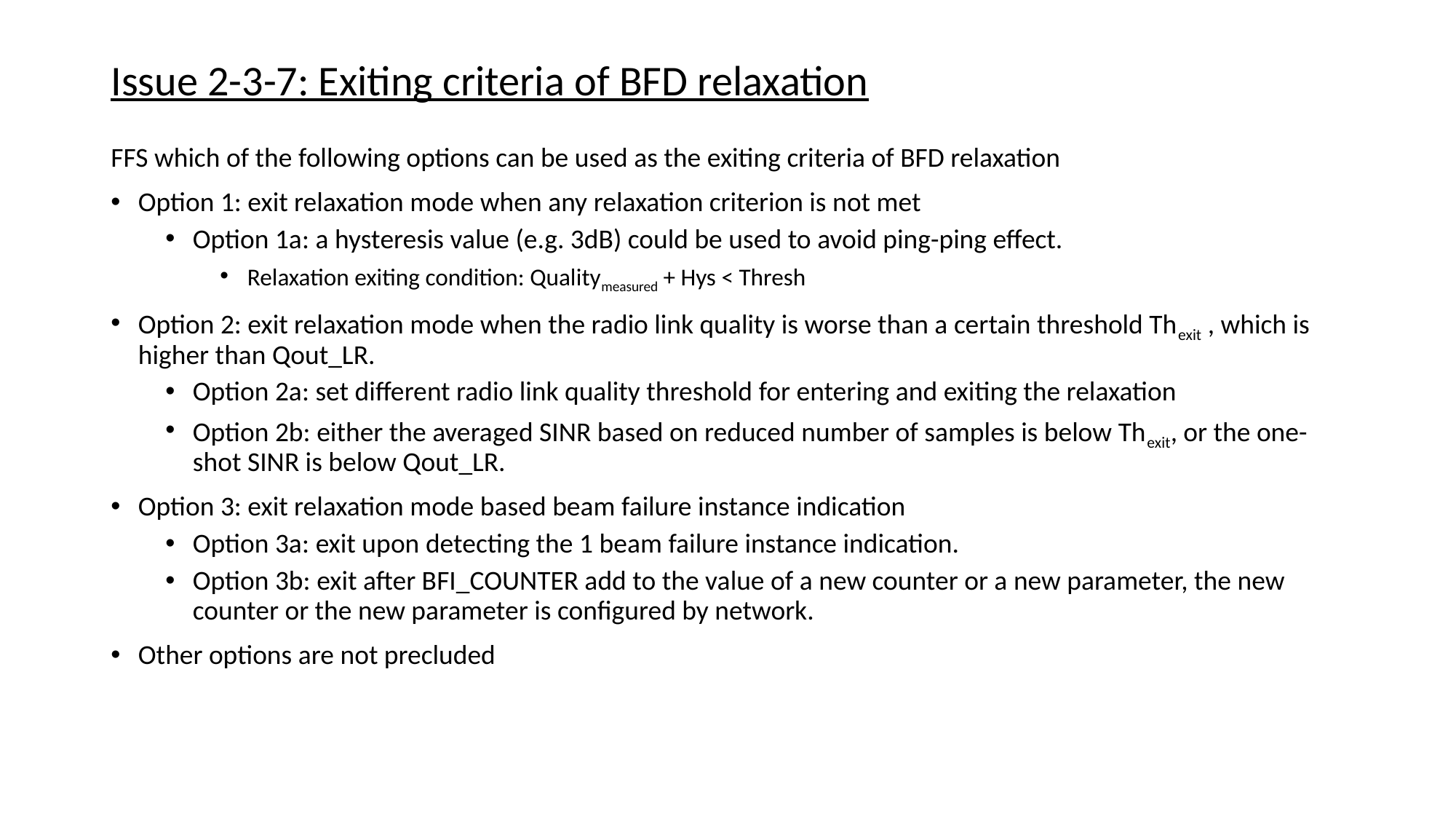

# Issue 2-3-7: Exiting criteria of BFD relaxation
FFS which of the following options can be used as the exiting criteria of BFD relaxation
Option 1: exit relaxation mode when any relaxation criterion is not met
Option 1a: a hysteresis value (e.g. 3dB) could be used to avoid ping-ping effect.
Relaxation exiting condition: Qualitymeasured + Hys < Thresh
Option 2: exit relaxation mode when the radio link quality is worse than a certain threshold Thexit , which is higher than Qout_LR.
Option 2a: set different radio link quality threshold for entering and exiting the relaxation
Option 2b: either the averaged SINR based on reduced number of samples is below Thexit, or the one-shot SINR is below Qout_LR.
Option 3: exit relaxation mode based beam failure instance indication
Option 3a: exit upon detecting the 1 beam failure instance indication.
Option 3b: exit after BFI_COUNTER add to the value of a new counter or a new parameter, the new counter or the new parameter is configured by network.
Other options are not precluded